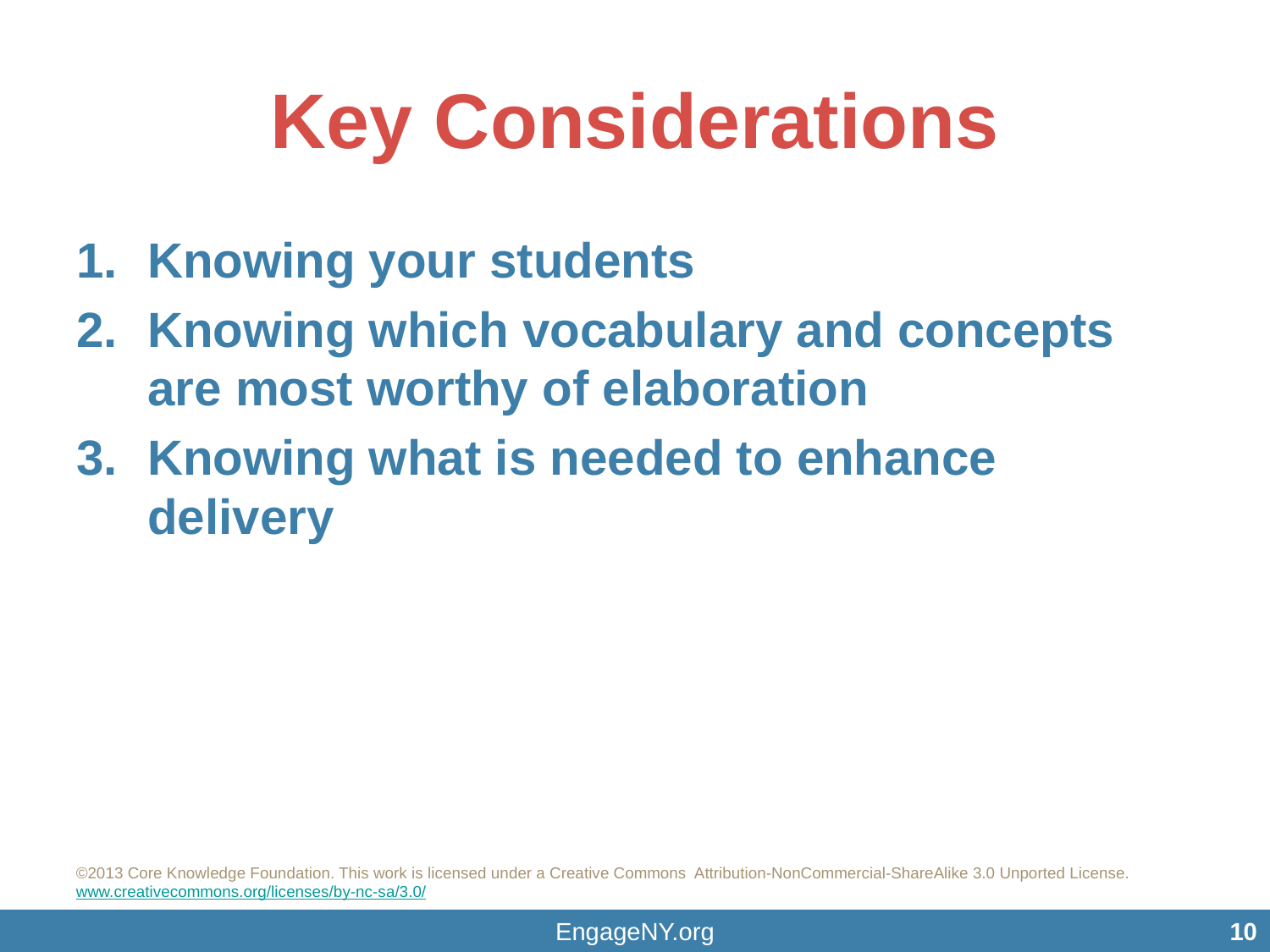

# Key Considerations
Knowing your students
Knowing which vocabulary and concepts are most worthy of elaboration
Knowing what is needed to enhance delivery
EngageNY.org
10